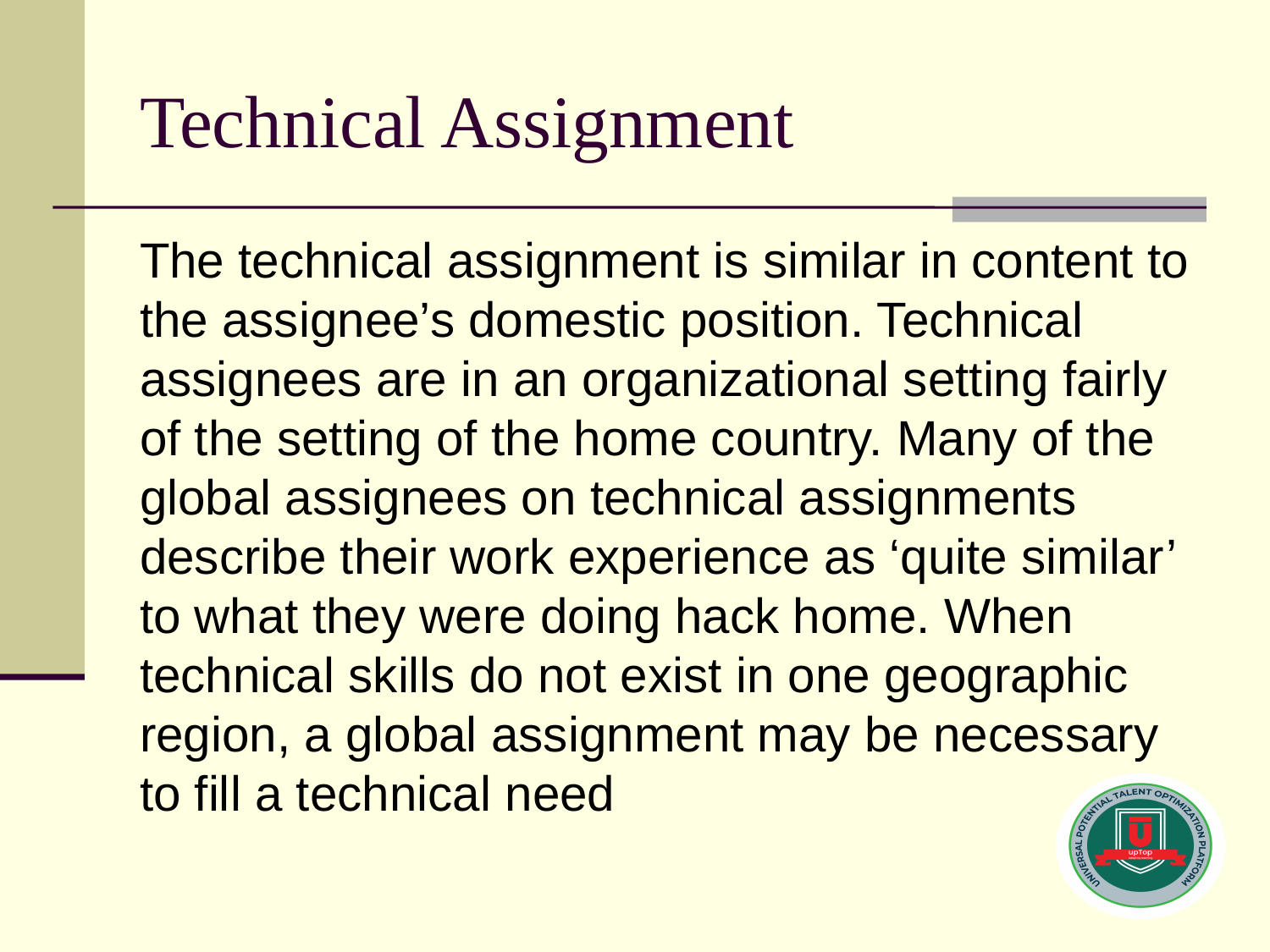

# Technical Assignment
The technical assignment is similar in content to the assignee’s domestic position. Technical assignees are in an organizational setting fairly of the setting of the home country. Many of the global assignees on technical assignments describe their work experience as ‘quite similar’ to what they were doing hack home. When technical skills do not exist in one geographic region, a global assignment may be necessary to fill a technical need